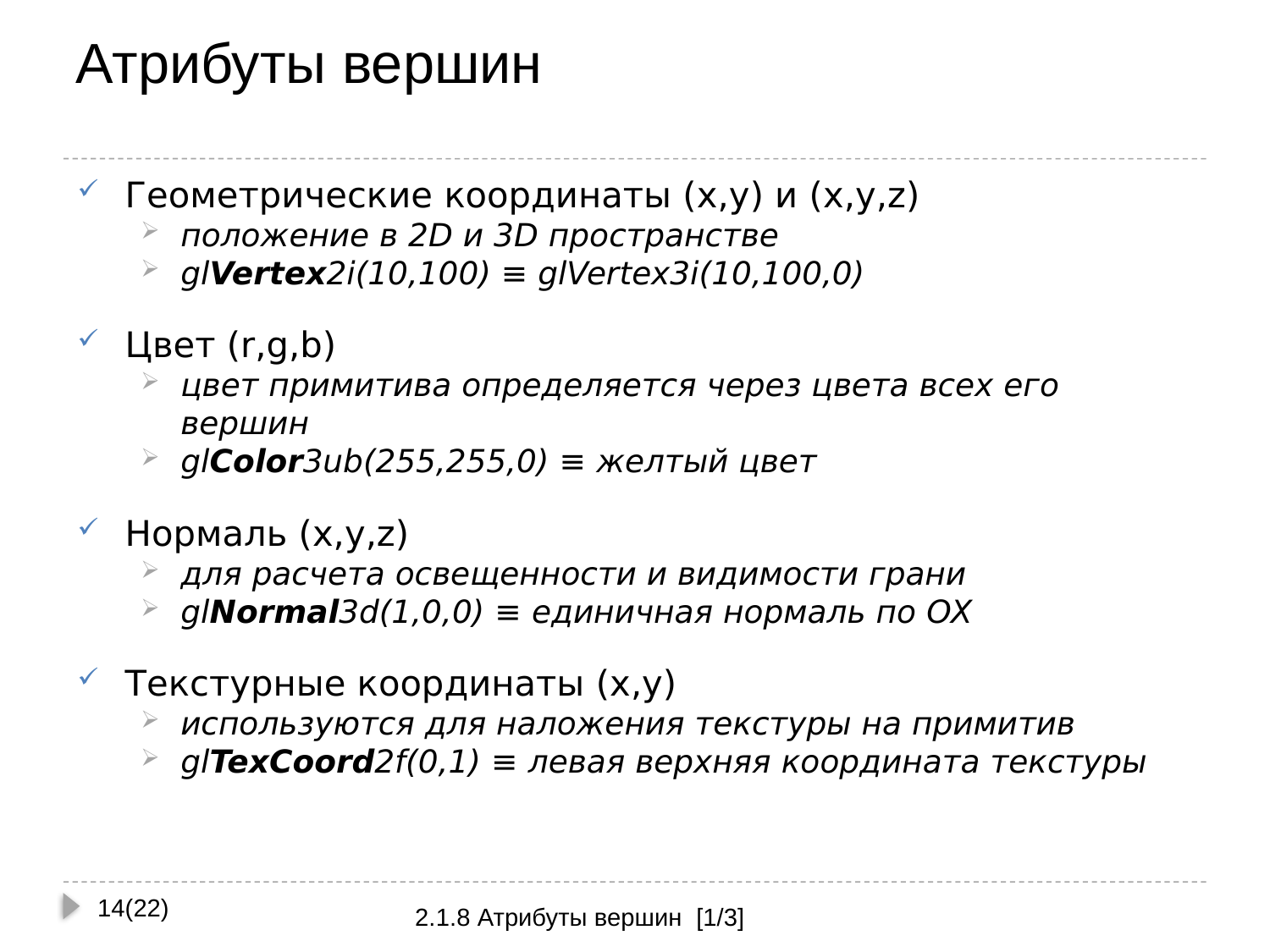

# Атрибуты вершин
Геометрические координаты (x,y) и (x,y,z)
положение в 2D и 3D пространстве
glVertex2i(10,100) ≡ glVertex3i(10,100,0)
Цвет (r,g,b)
цвет примитива определяется через цвета всех его вершин
glColor3ub(255,255,0) ≡ желтый цвет
Нормаль (x,y,z)
для расчета освещенности и видимости грани
glNormal3d(1,0,0) ≡ единичная нормаль по OX
Текстурные координаты (x,y)
используются для наложения текстуры на примитив
glTexCoord2f(0,1) ≡ левая верхняя координата текстуры

14(22)
2.1.8 Атрибуты вершин  [1/3]